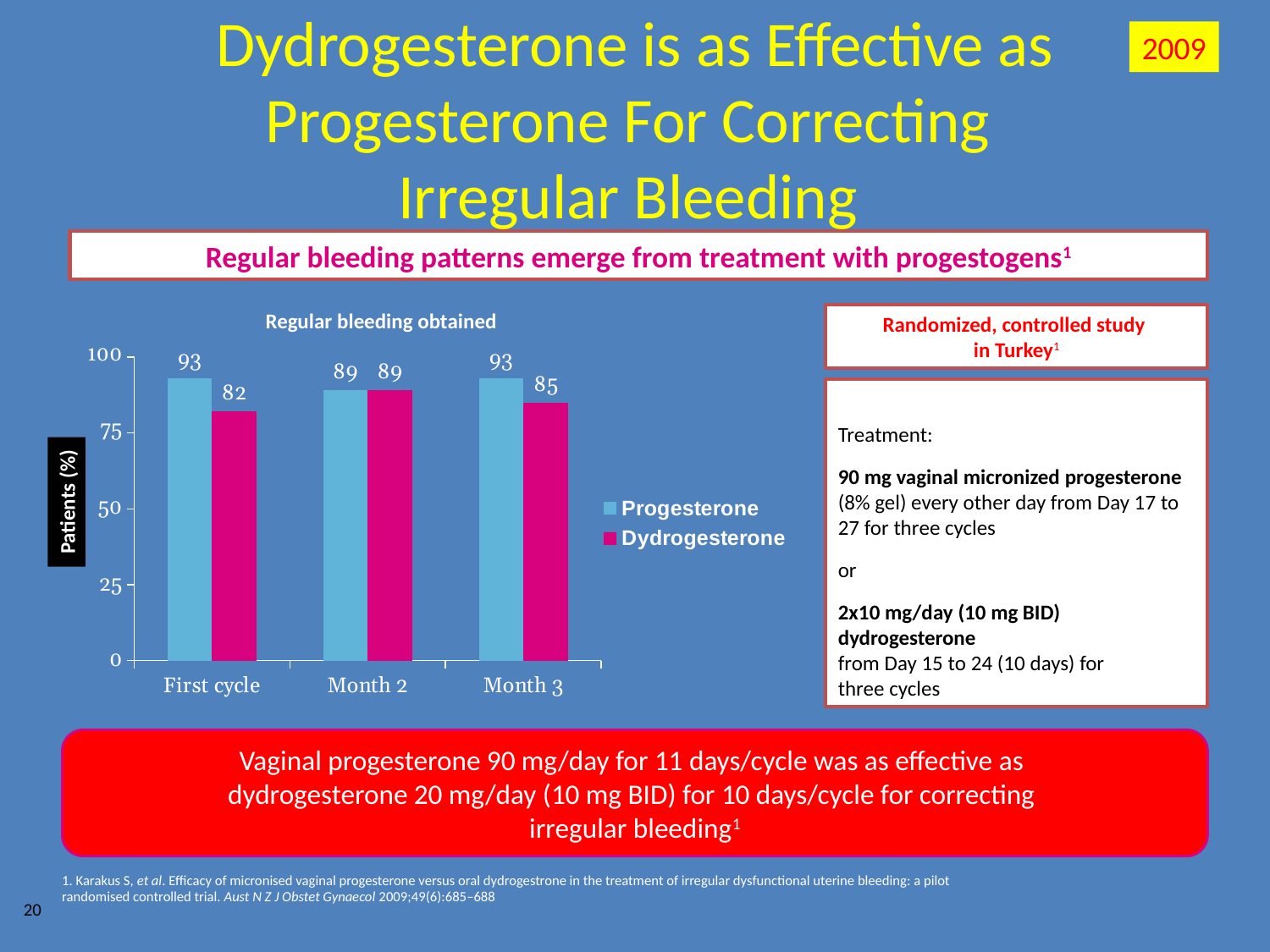

2009
# Dydrogesterone is as Effective as Progesterone For Correcting Irregular Bleeding
Regular bleeding patterns emerge from treatment with progestogens1
Regular bleeding obtained
100

### Chart

| Category | Progesterone | Dydrogesterone |
|---|---|---|
| First cycle | 0.93 | 0.8200000000000006 |
| Month 2 | 0.89 | 0.89 |
| Month 3 | 0.93 | 0.8500000000000006 |
75
50
25
0
Patients (%)
Randomized, controlled study
in Turkey1
n=27 each group (final analyzed)
Treatment:
90 mg vaginal micronized progesterone (8% gel) every other day from Day 17 to 27 for three cycles
or
2x10 mg/day (10 mg BID) dydrogesterone
from Day 15 to 24 (10 days) for
three cycles
Vaginal progesterone 90 mg/day for 11 days/cycle was as effective as
dydrogesterone 20 mg/day (10 mg BID) for 10 days/cycle for correcting
irregular bleeding1
1. Karakus S, et al. Efficacy of micronised vaginal progesterone versus oral dydrogestrone in the treatment of irregular dysfunctional uterine bleeding: a pilot randomised controlled trial. Aust N Z J Obstet Gynaecol 2009;49(6):685–688
20